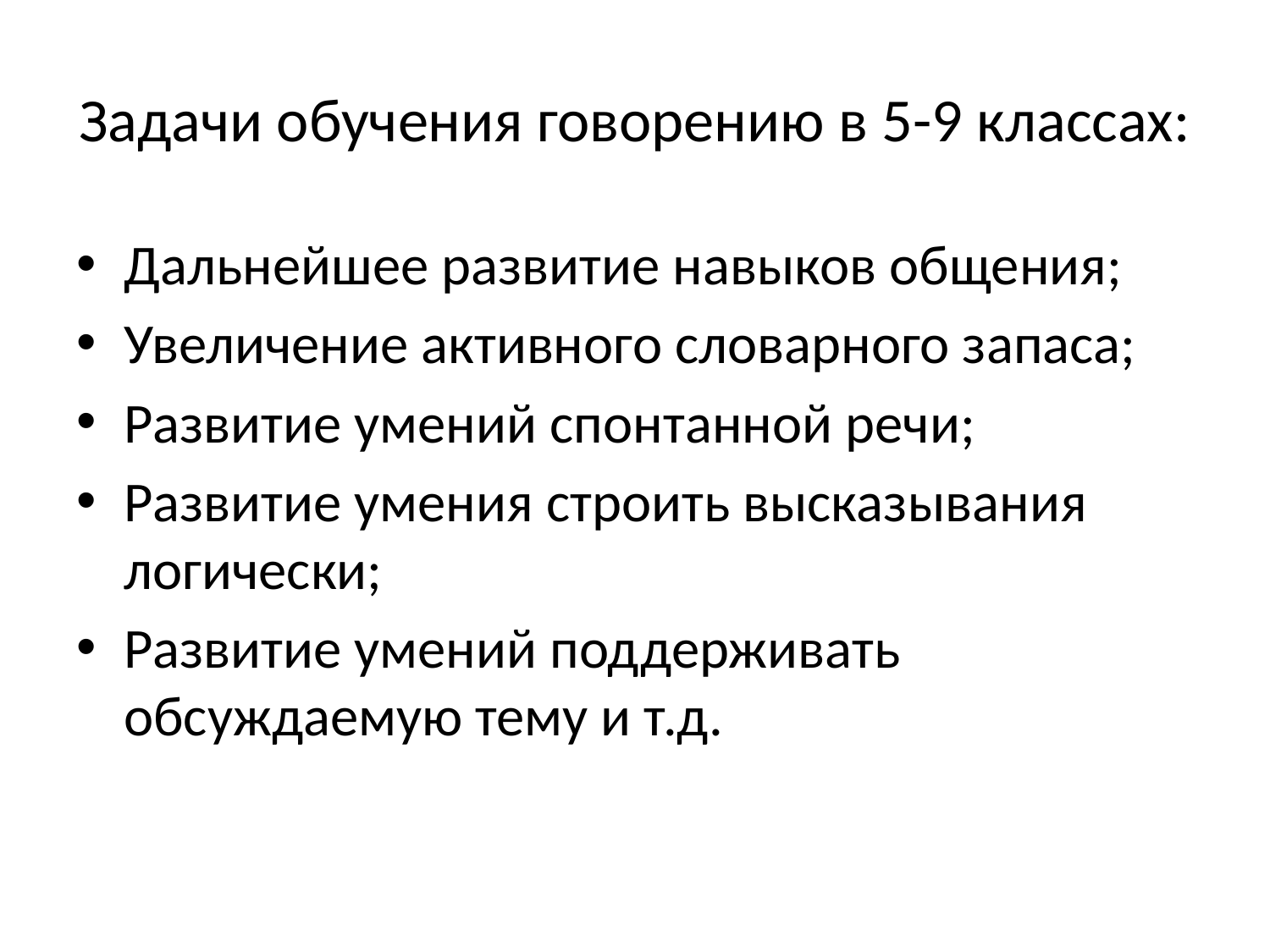

# Задачи обучения говорению в 5-9 классах:
Дальнейшее развитие навыков общения;
Увеличение активного словарного запаса;
Развитие умений спонтанной речи;
Развитие умения строить высказывания логически;
Развитие умений поддерживать обсуждаемую тему и т.д.